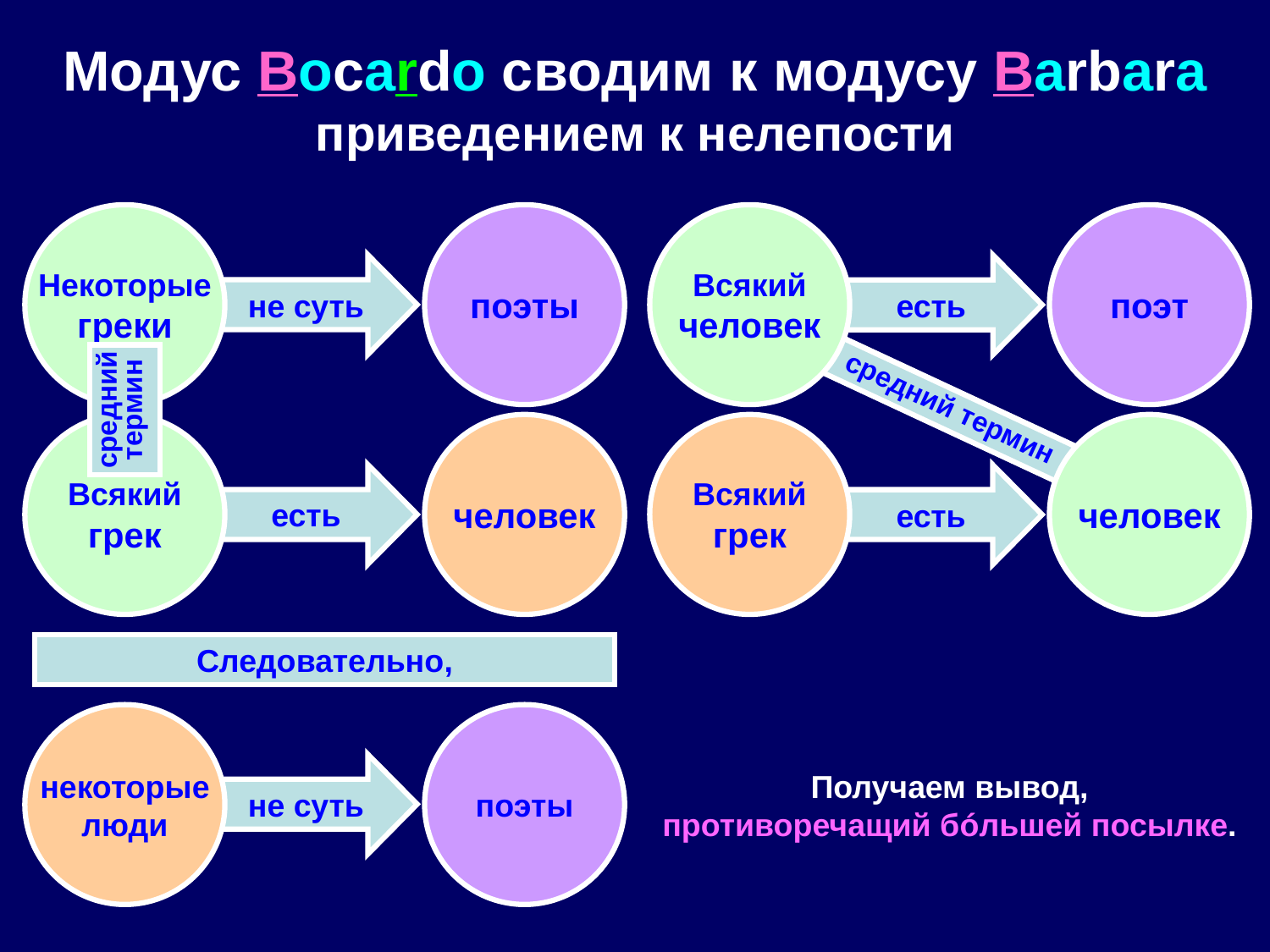

# Модус Bocardo сводим к модусу Barbara приведением к нелепости
Некоторые
греки
поэты
Всякий
человек
поэт
не суть
есть
средний
термин
есть
 средний термин
Всякий
грек
человек
Всякий
грек
человек
есть
есть
Следовательно,
некоторые
люди
поэты
Получаем вывод,
противоречащий бóльшей посылке.
не суть